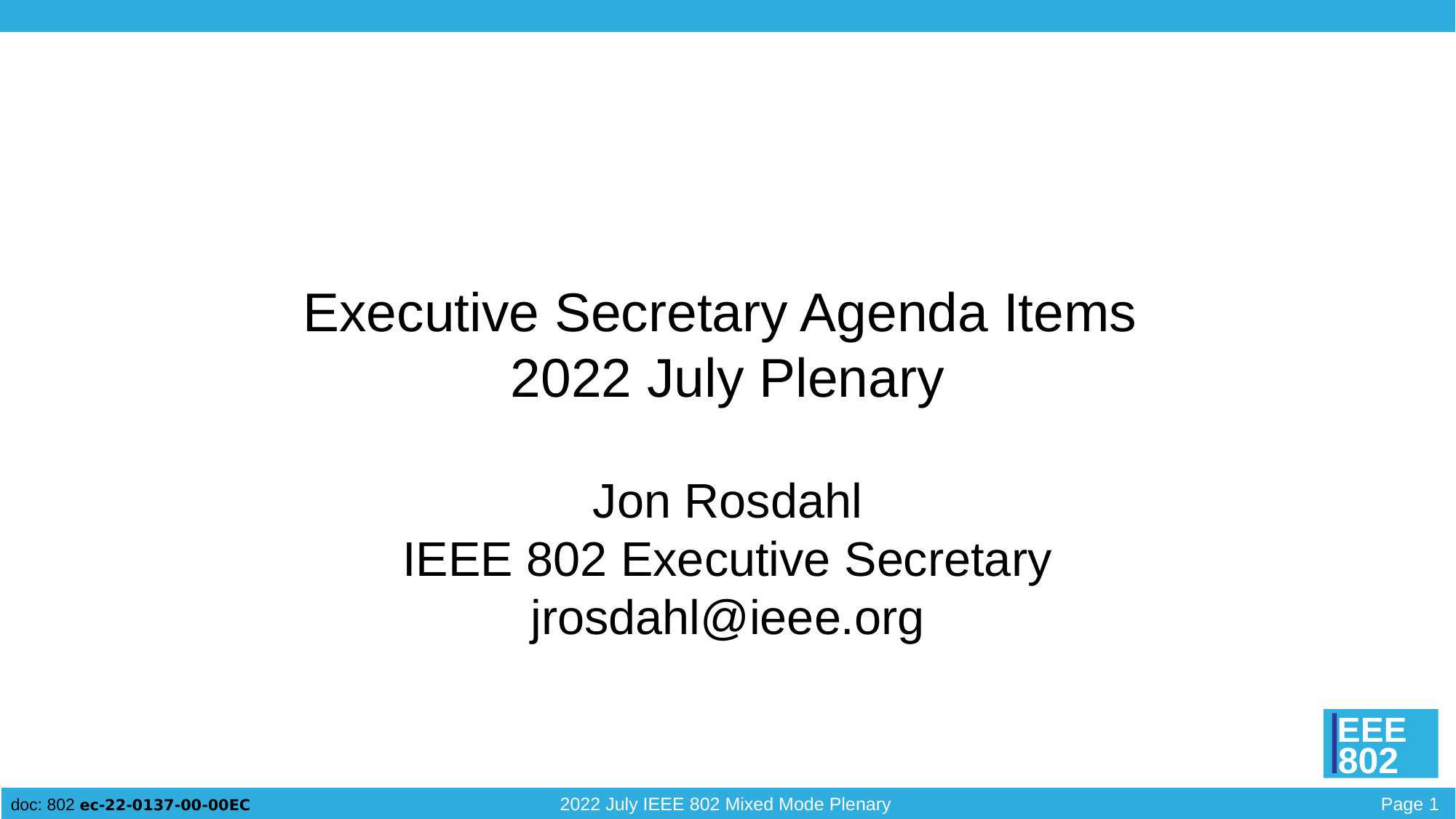

# Executive Secretary Agenda Items 2022 July Plenary
Jon Rosdahl
IEEE 802 Executive Secretary
jrosdahl@ieee.org